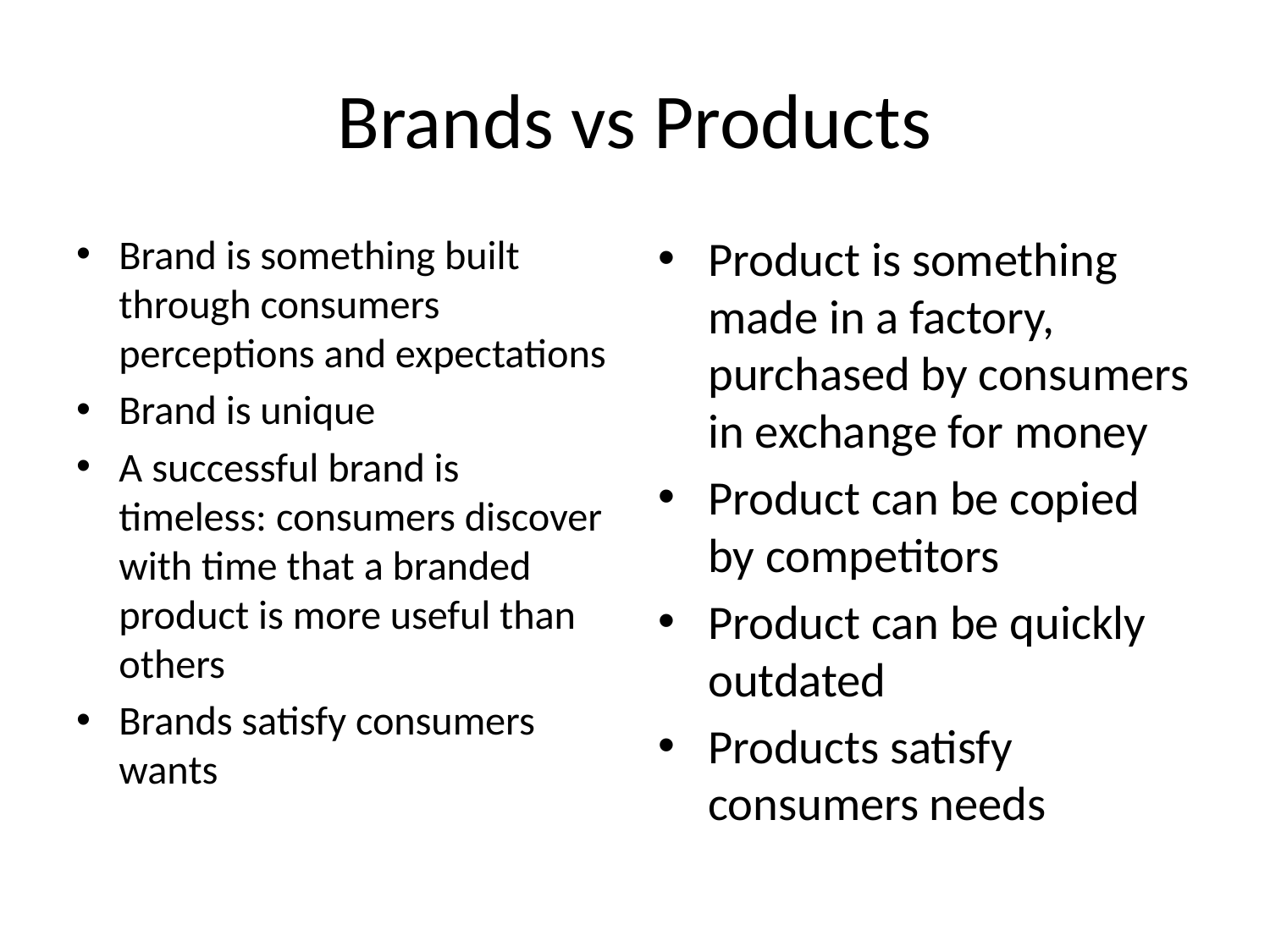

# Brands vs Products
Brand is something built through consumers perceptions and expectations
Brand is unique
A successful brand is timeless: consumers discover with time that a branded product is more useful than others
Brands satisfy consumers wants
Product is something made in a factory, purchased by consumers in exchange for money
Product can be copied by competitors
Product can be quickly outdated
Products satisfy consumers needs